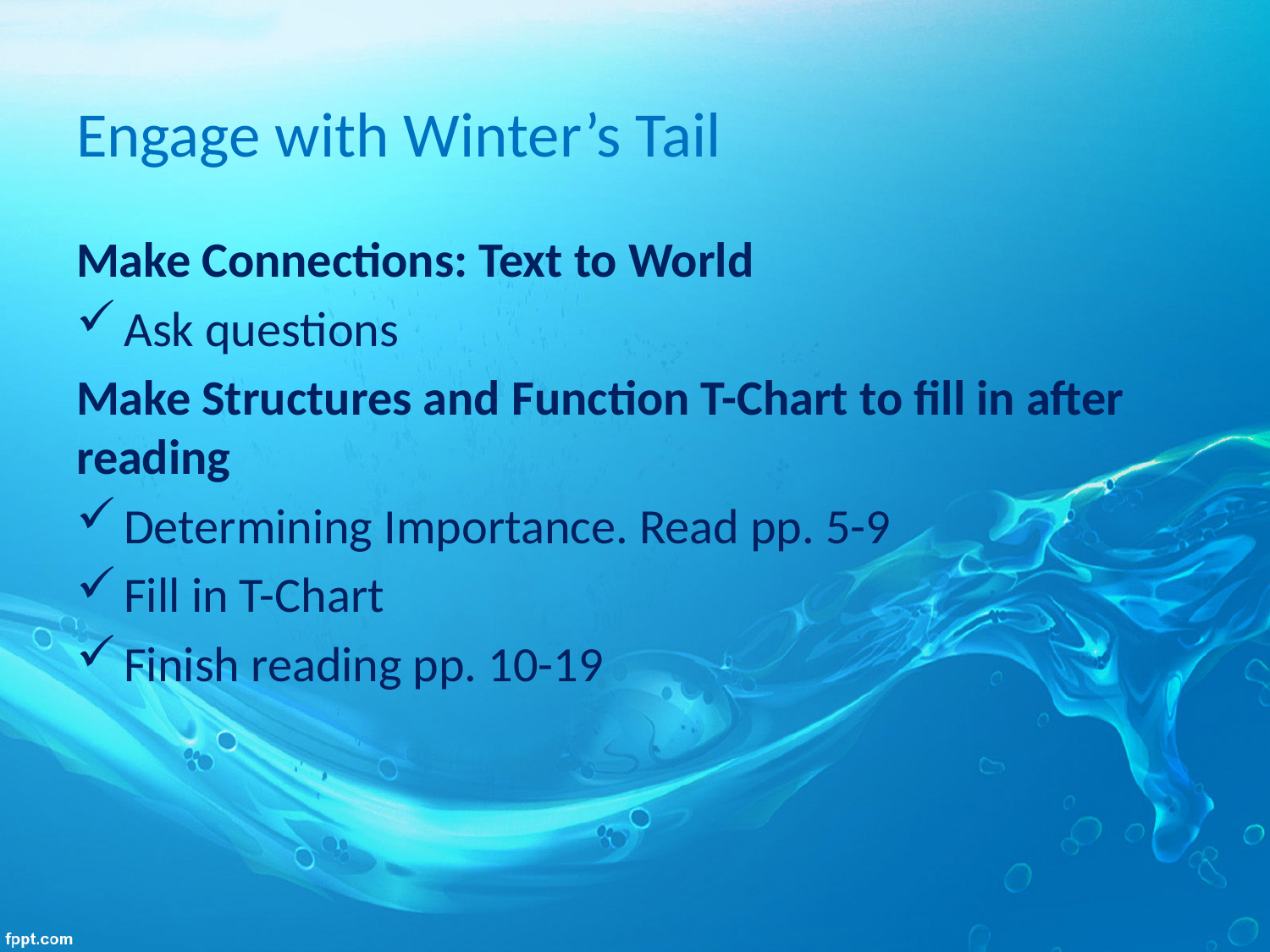

# Engage with Winter’s Tail
Make Connections: Text to World
Ask questions
Make Structures and Function T-Chart to fill in after reading
Determining Importance. Read pp. 5-9
Fill in T-Chart
Finish reading pp. 10-19